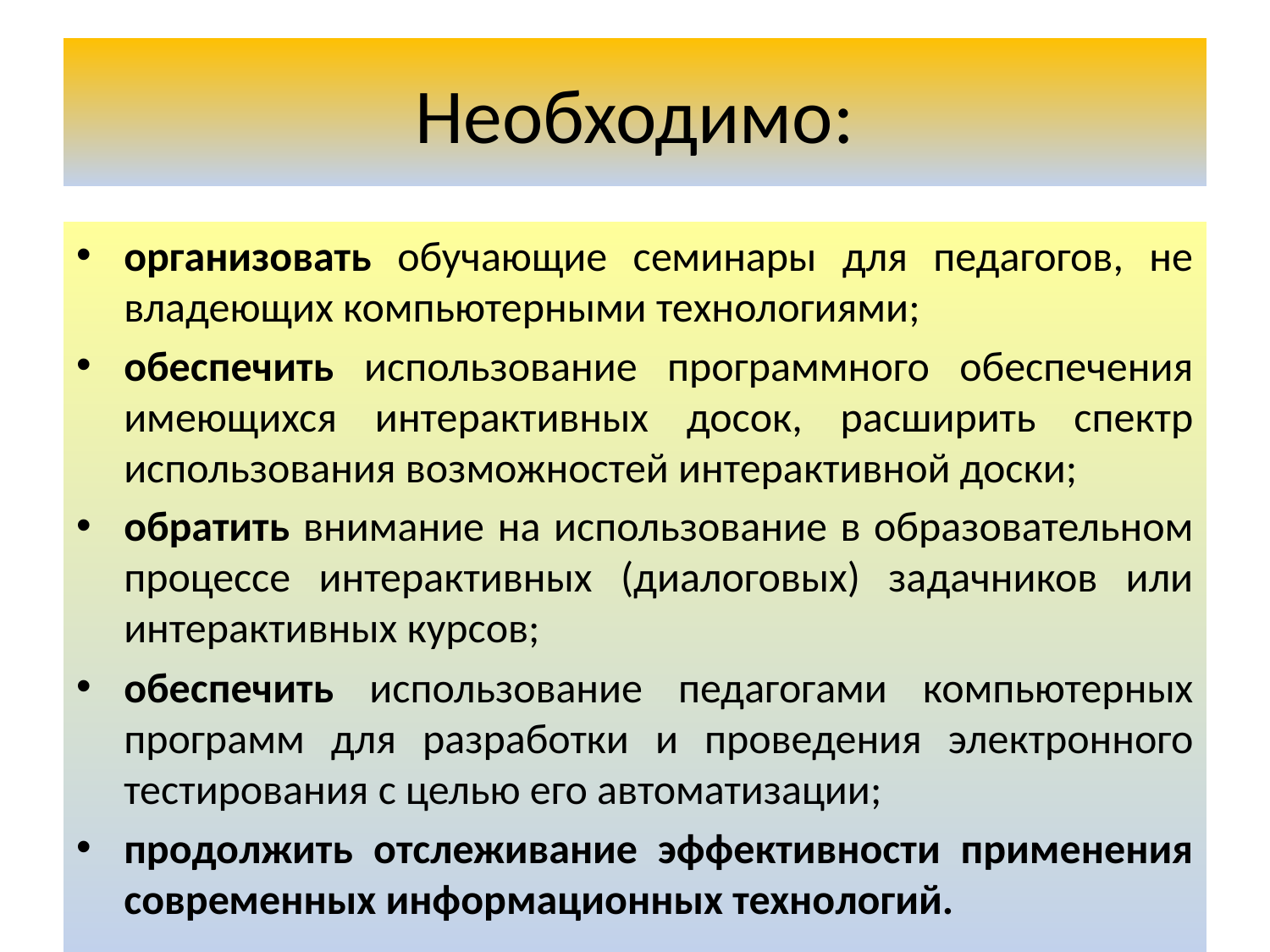

# Необходимо:
организовать обучающие семинары для педагогов, не владеющих компьютерными технологиями;
обеспечить использование программного обеспечения имеющихся интерактивных досок, расширить спектр использования возможностей интерактивной доски;
обратить внимание на использование в образовательном процессе интерактивных (диалоговых) задачников или интерактивных курсов;
обеспечить использование педагогами компьютерных программ для разработки и проведения электронного тестирования с целью его автоматизации;
продолжить отслеживание эффективности применения современных информационных технологий.